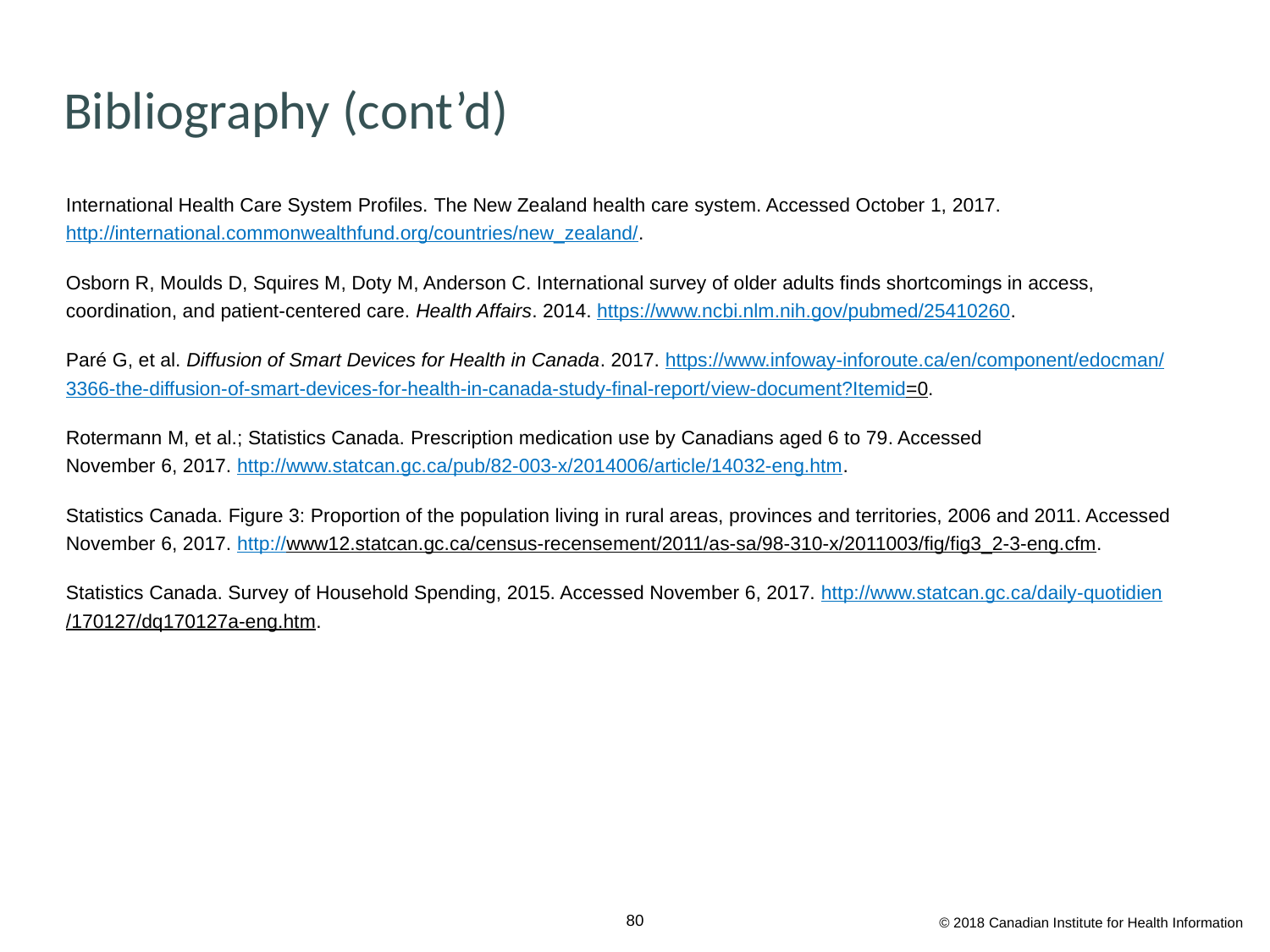

# Bibliography (cont’d)
International Health Care System Profiles. The New Zealand health care system. Accessed October 1, 2017. http://international.commonwealthfund.org/countries/new_zealand/.
Osborn R, Moulds D, Squires M, Doty M, Anderson C. International survey of older adults finds shortcomings in access,
coordination, and patient-centered care. Health Affairs. 2014. https://www.ncbi.nlm.nih.gov/pubmed/25410260.
Paré G, et al. Diffusion of Smart Devices for Health in Canada. 2017. https://www.infoway-inforoute.ca/en/component/edocman/
3366-the-diffusion-of-smart-devices-for-health-in-canada-study-final-report/view-document?Itemid=0.
Rotermann M, et al.; Statistics Canada. Prescription medication use by Canadians aged 6 to 79. Accessed
November 6, 2017. http://www.statcan.gc.ca/pub/82-003-x/2014006/article/14032-eng.htm.
Statistics Canada. Figure 3: Proportion of the population living in rural areas, provinces and territories, 2006 and 2011. Accessed November 6, 2017. http://www12.statcan.gc.ca/census-recensement/2011/as-sa/98-310-x/2011003/fig/fig3_2-3-eng.cfm.
Statistics Canada. Survey of Household Spending, 2015. Accessed November 6, 2017. http://www.statcan.gc.ca/
daily-quotidien/170127/dq170127a-eng.htm.
© 2018 Canadian Institute for Health Information
80